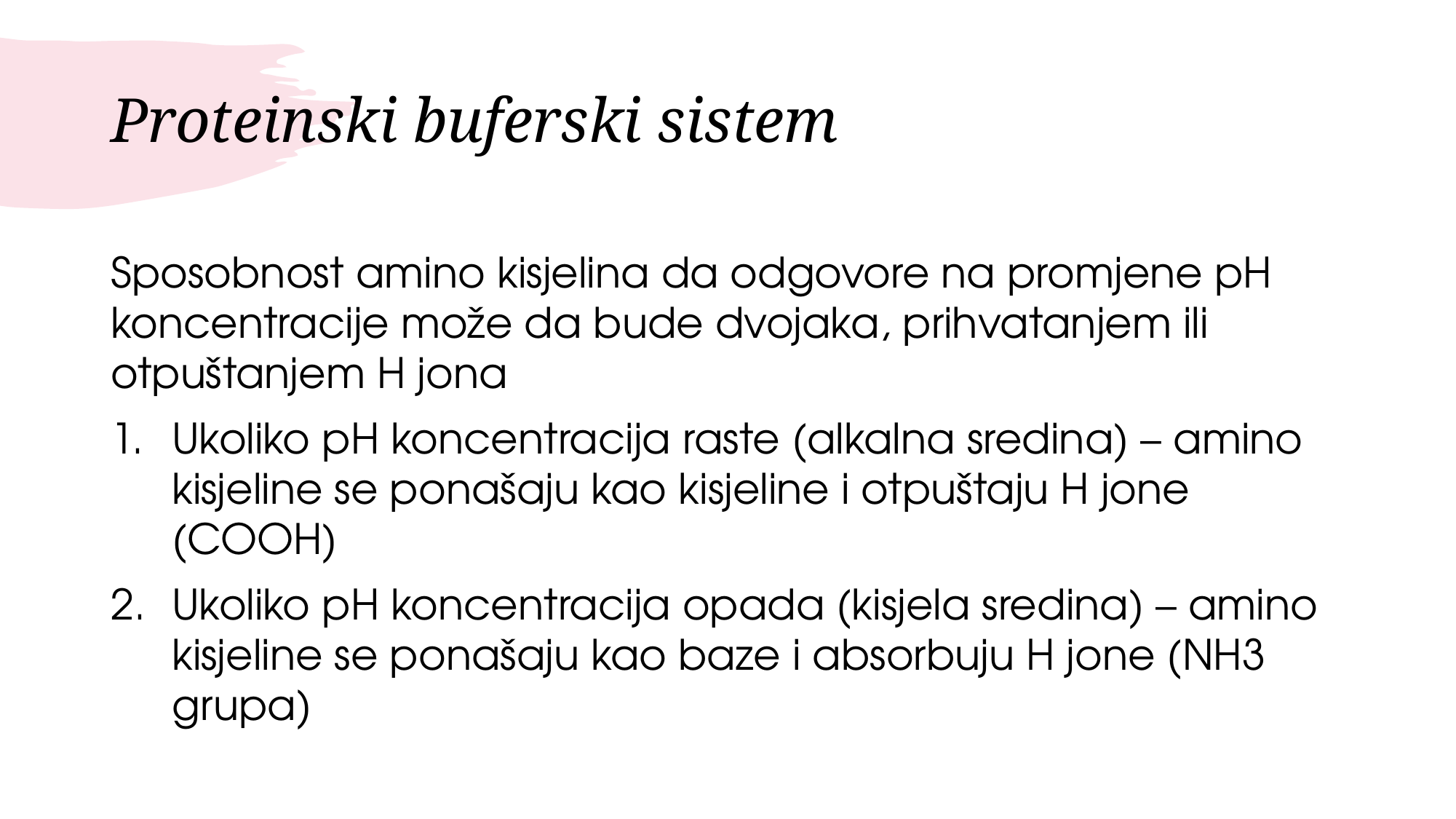

# Proteinski buferski sistem
Sposobnost amino kisjelina da odgovore na promjene pH koncentracije može da bude dvojaka, prihvatanjem ili otpuštanjem H jona
Ukoliko pH koncentracija raste (alkalna sredina) – amino kisjeline se ponašaju kao kisjeline i otpuštaju H jone (COOH)
Ukoliko pH koncentracija opada (kisjela sredina) – amino kisjeline se ponašaju kao baze i absorbuju H jone (NH3 grupa)